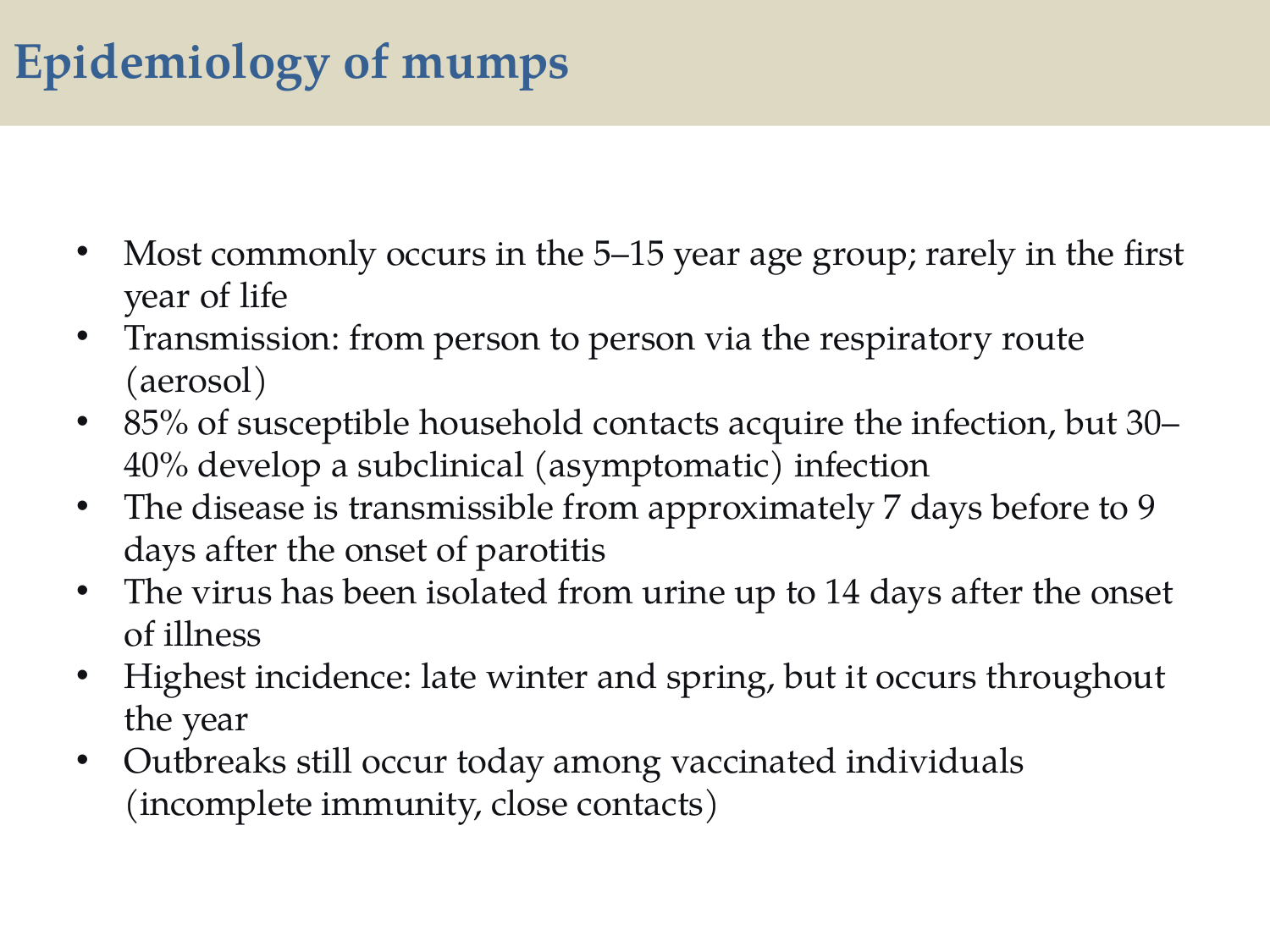

# Epidemiology of mumps
Most commonly occurs in the 5–15 year age group; rarely in the first year of life
Transmission: from person to person via the respiratory route (aerosol)
85% of susceptible household contacts acquire the infection, but 30–40% develop a subclinical (asymptomatic) infection
The disease is transmissible from approximately 7 days before to 9 days after the onset of parotitis
The virus has been isolated from urine up to 14 days after the onset of illness
Highest incidence: late winter and spring, but it occurs throughout the year
Outbreaks still occur today among vaccinated individuals (incomplete immunity, close contacts)